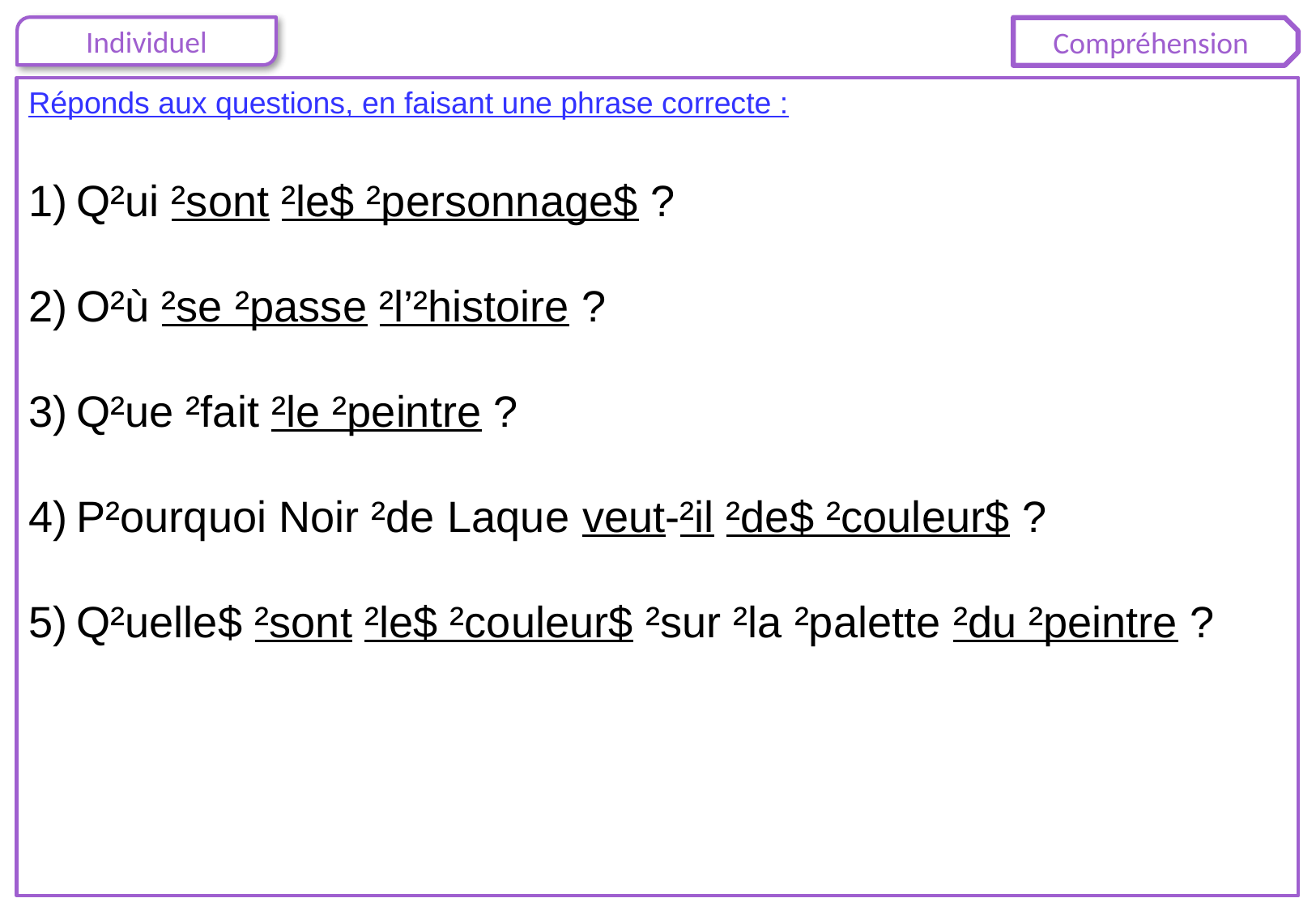

Compréhension
Réponds aux questions, en faisant une phrase correcte :
Q²ui ²sont ²le$ ²personnage$ ?
O²ù ²se ²passe ²l’²histoire ?
Q²ue ²fait ²le ²peintre ?
P²ourquoi Noir ²de Laque veut-²il ²de$ ²couleur$ ?
Q²uelle$ ²sont ²le$ ²couleur$ ²sur ²la ²palette ²du ²peintre ?